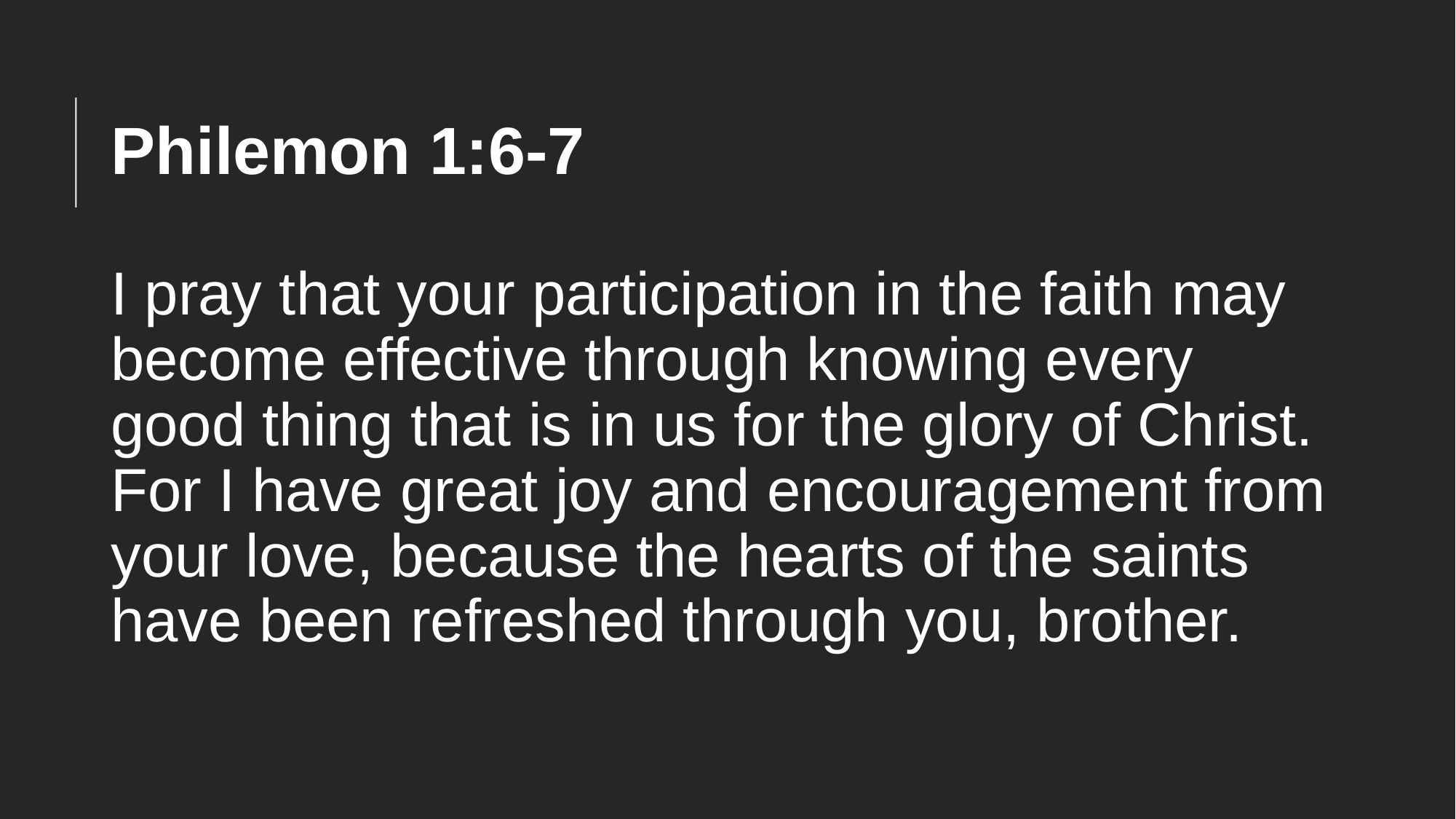

# Philemon 1:6-7
I pray that your participation in the faith may become effective through knowing every good thing that is in us for the glory of Christ. For I have great joy and encouragement from your love, because the hearts of the saints have been refreshed through you, brother.